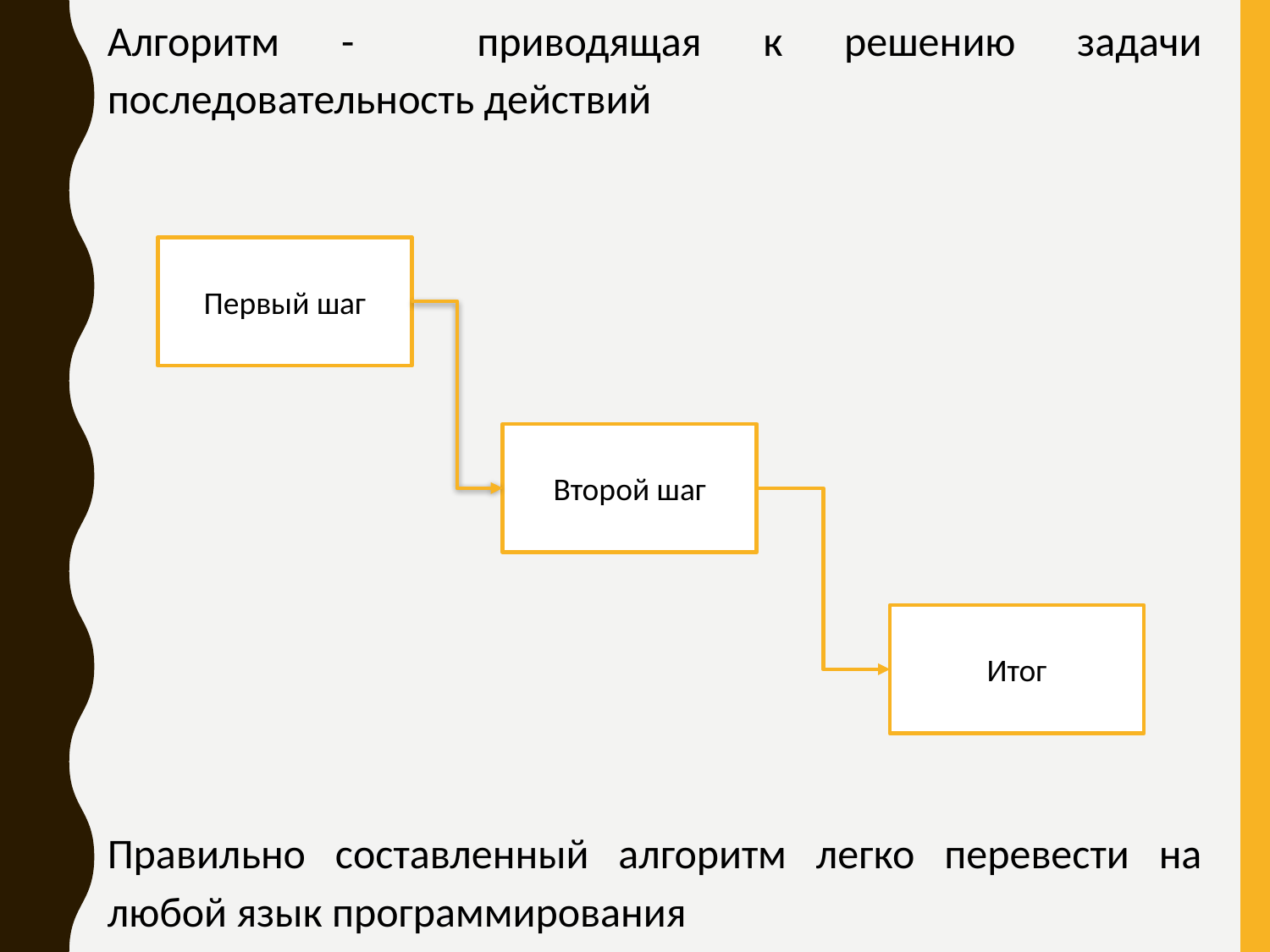

Алгоритм -  приводящая к решению задачи последовательность действий

Правильно составленный алгоритм легко перевести на любой язык программирования
Первый шаг
Второй шаг
Итог